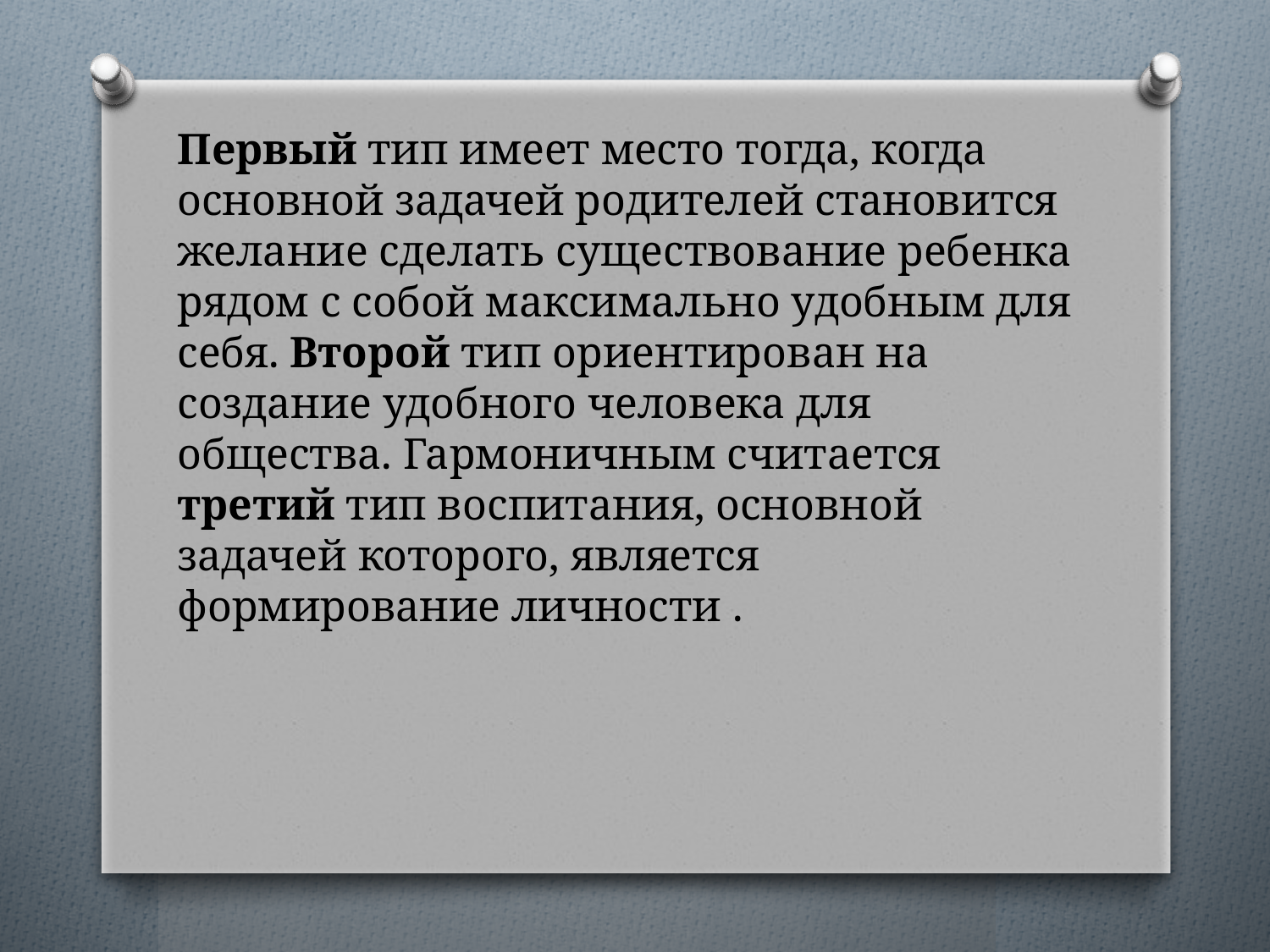

Первый тип имеет место тогда, когда основной задачей родителей становится желание сделать существование ребенка рядом с собой максимально удобным для себя. Второй тип ориентирован на создание удобного человека для общества. Гармоничным считается третий тип воспитания, основной задачей которого, является формирование личности .